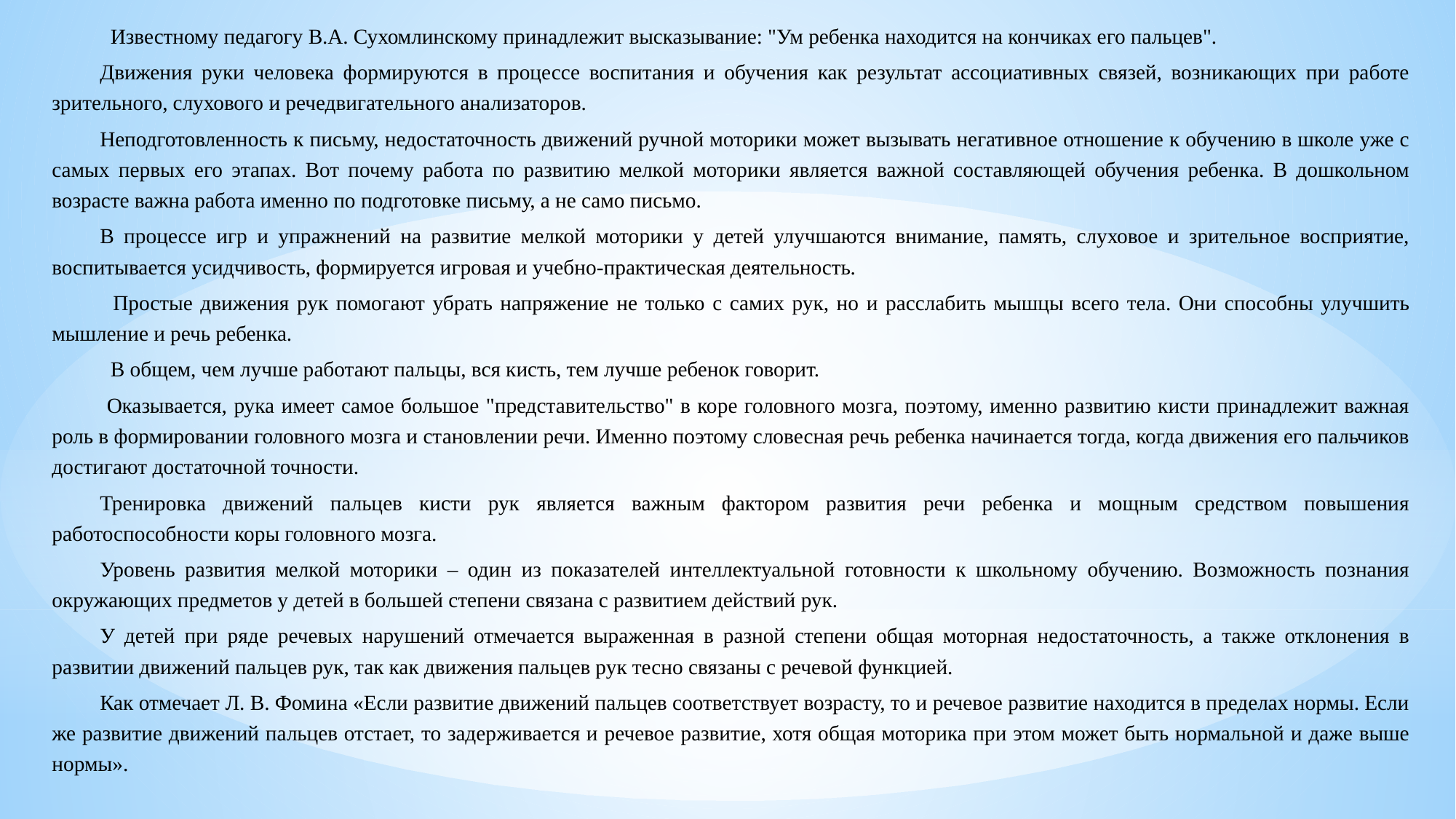

Известному педагогу В.А. Сухомлинскому принадлежит высказывание: "Ум ребенка находится на кончиках его пальцев".
Движения руки человека формируются в процессе воспитания и обучения как результат ассоциативных связей, возникающих при работе зрительного, слухового и речедвигательного анализаторов.
Неподготовленность к письму, недостаточность движений ручной моторики может вызывать негативное отношение к обучению в школе уже с самых первых его этапах. Вот почему работа по развитию мелкой моторики является важной составляющей обучения ребенка. В дошкольном возрасте важна работа именно по подготовке письму, а не само письмо.
В процессе игр и упражнений на развитие мелкой моторики у детей улучшаются внимание, память, слуховое и зрительное восприятие, воспитывается усидчивость, формируется игровая и учебно-практическая деятельность.
  Простые движения рук помогают убрать напряжение не только с самих рук, но и расслабить мышцы всего тела. Они способны улучшить мышление и речь ребенка.
  В общем, чем лучше работают пальцы, вся кисть, тем лучше ребенок говорит.
 Оказывается, рука имеет самое большое "представительство" в коре головного мозга, поэтому, именно развитию кисти принадлежит важная роль в формировании головного мозга и становлении речи. Именно поэтому словесная речь ребенка начинается тогда, когда движения его пальчиков достигают достаточной точности.
Тренировка движений пальцев кисти рук является важным фактором развития речи ребенка и мощным средством повышения работоспособности коры головного мозга.
Уровень развития мелкой моторики – один из показателей интеллектуальной готовности к школьному обучению. Возможность познания окружающих предметов у детей в большей степени связана с развитием действий рук.
У детей при ряде речевых нарушений отмечается выраженная в разной степени общая моторная недостаточность, а также отклонения в развитии движений пальцев рук, так как движения пальцев рук тесно связаны с речевой функцией.
Как отмечает Л. В. Фомина «Если развитие движений пальцев соответствует возрасту, то и речевое развитие находится в пределах нормы. Если же развитие движений пальцев отстает, то задерживается и речевое развитие, хотя общая моторика при этом может быть нормальной и даже выше нормы».